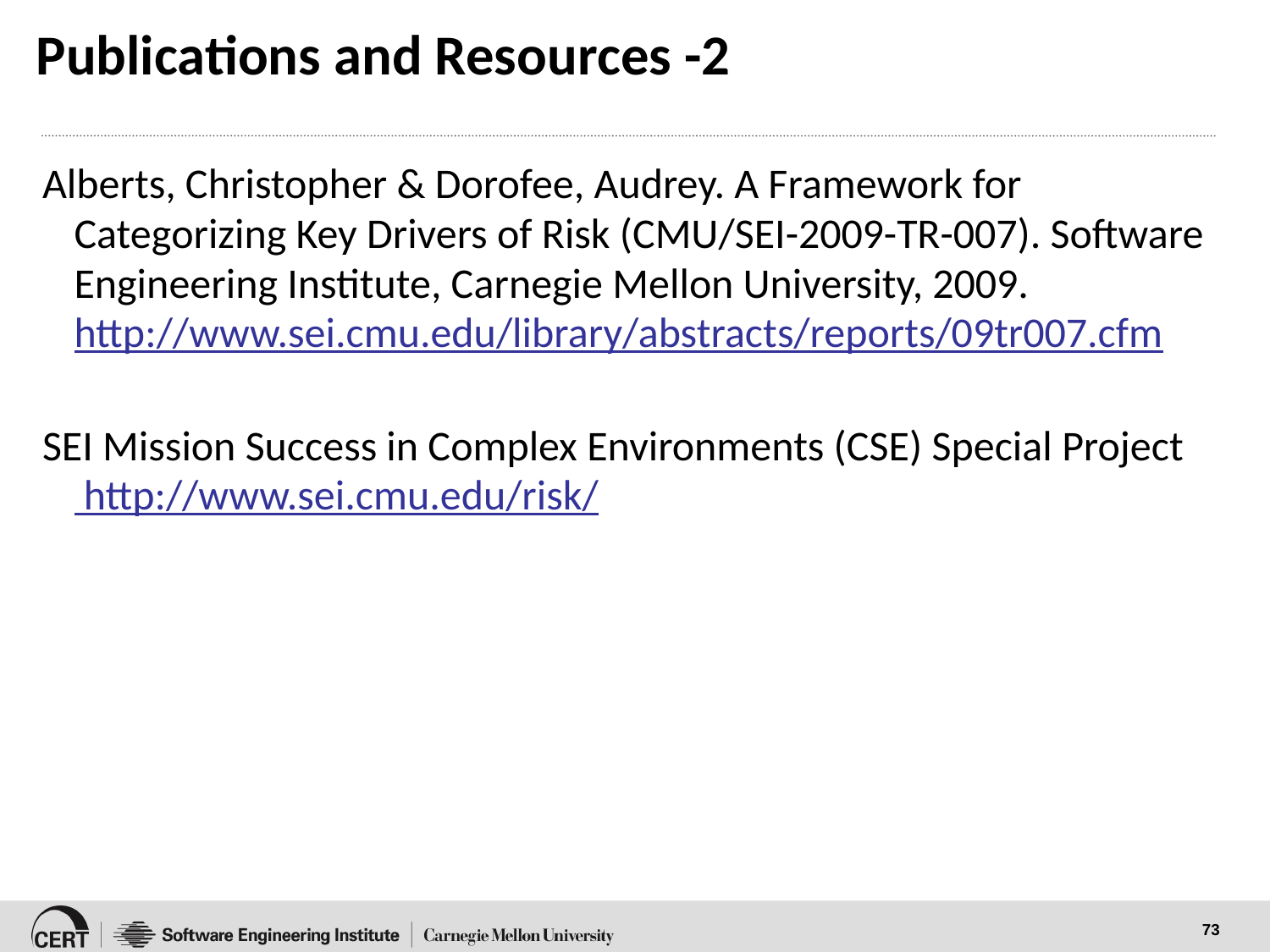

# Publications and Resources -2
Alberts, Christopher & Dorofee, Audrey. A Framework for Categorizing Key Drivers of Risk (CMU/SEI-2009-TR-007). Software Engineering Institute, Carnegie Mellon University, 2009. http://www.sei.cmu.edu/library/abstracts/reports/09tr007.cfm
SEI Mission Success in Complex Environments (CSE) Special Project
 http://www.sei.cmu.edu/risk/